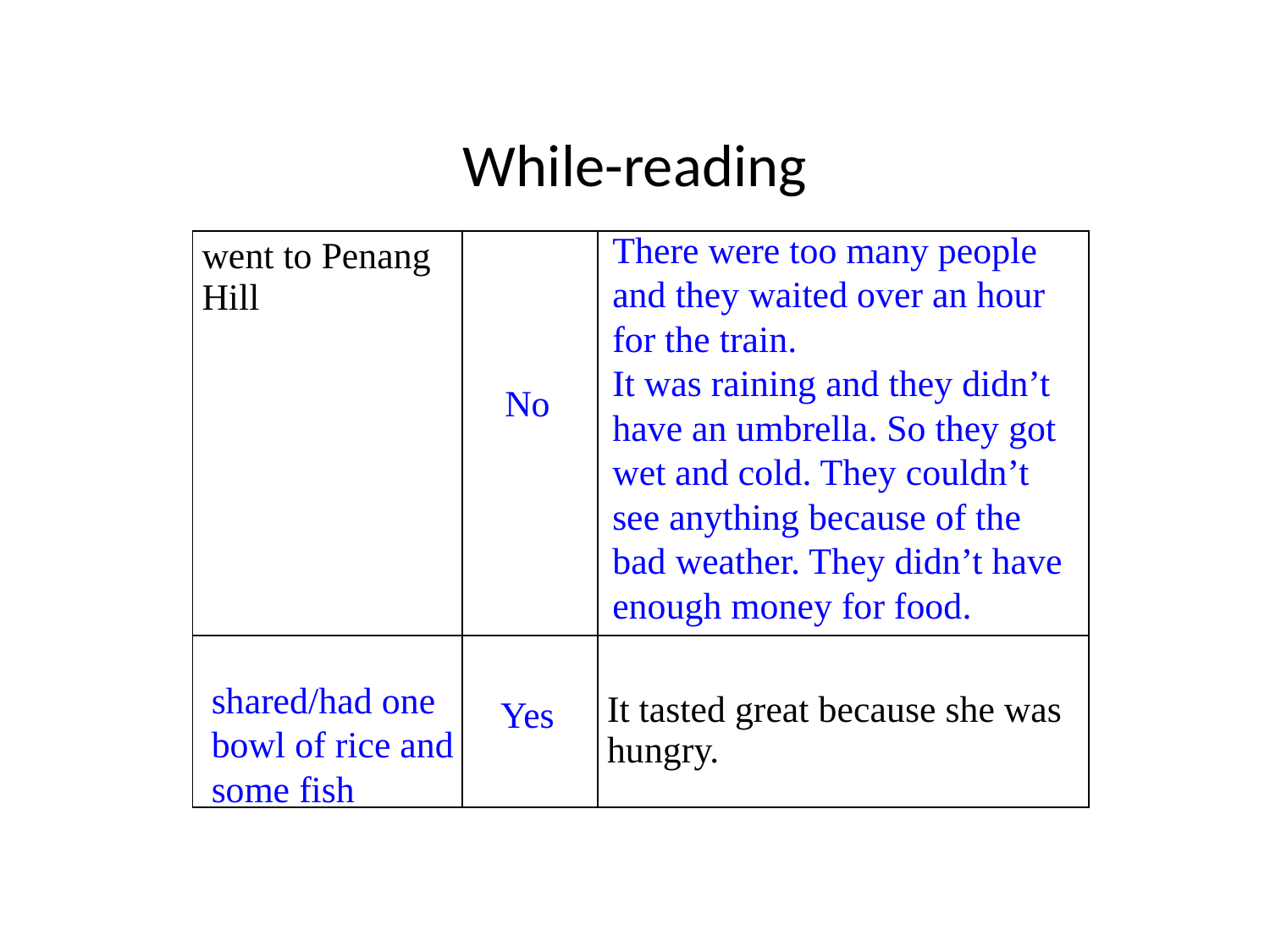

# While-reading
There were too many people and they waited over an hour for the train.
It was raining and they didn’t have an umbrella. So they got wet and cold. They couldn’t see anything because of the bad weather. They didn’t have enough money for food.
| went to Penang Hill |  |  |
| --- | --- | --- |
|  |  | It tasted great because she was hungry. |
No
shared/had one bowl of rice and some fish
Yes